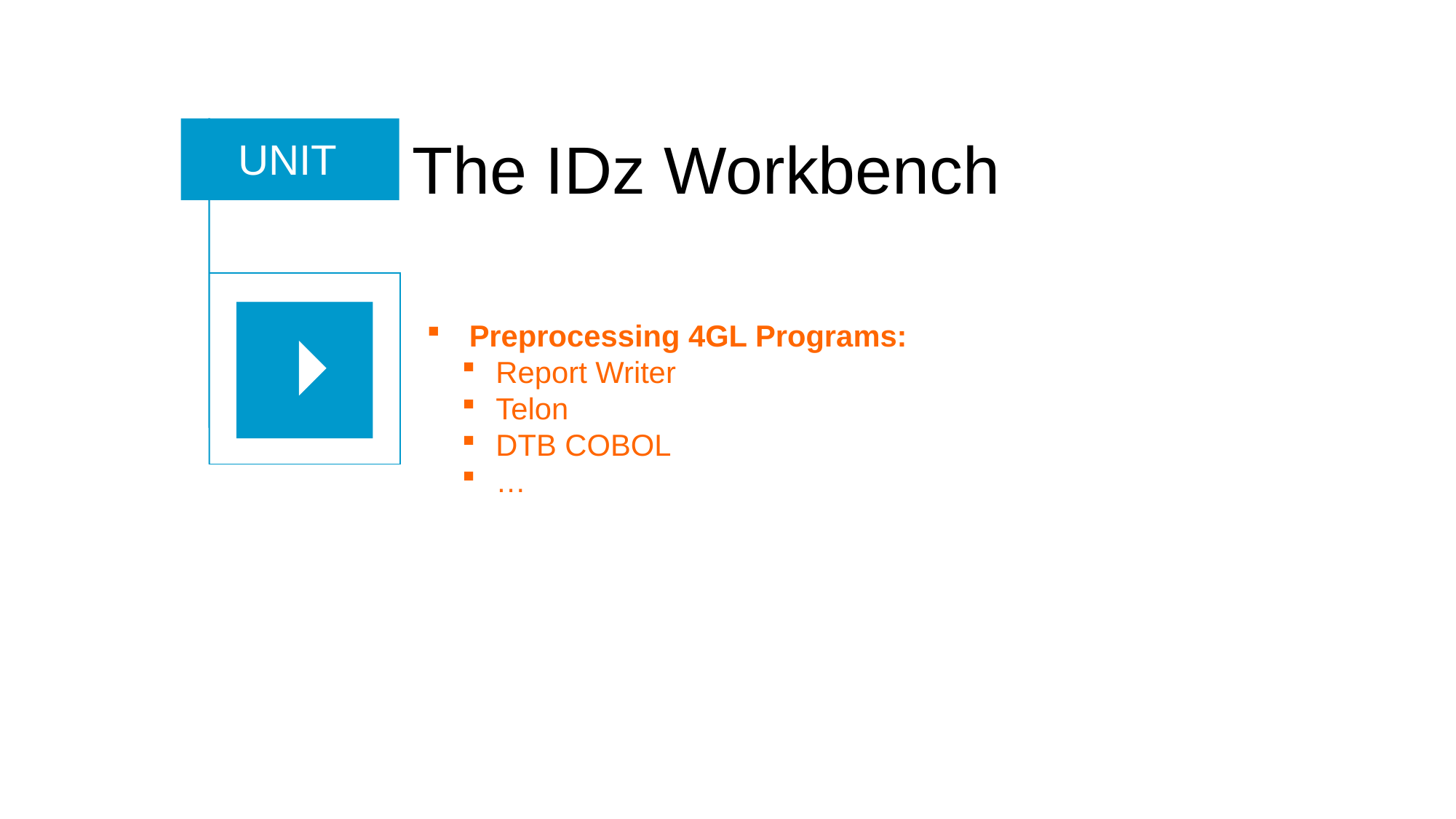

UNIT
# The IDz Workbench
Topics:

  Preprocessing 4GL Programs:
 Report Writer
 Telon
 DTB COBOL
 …